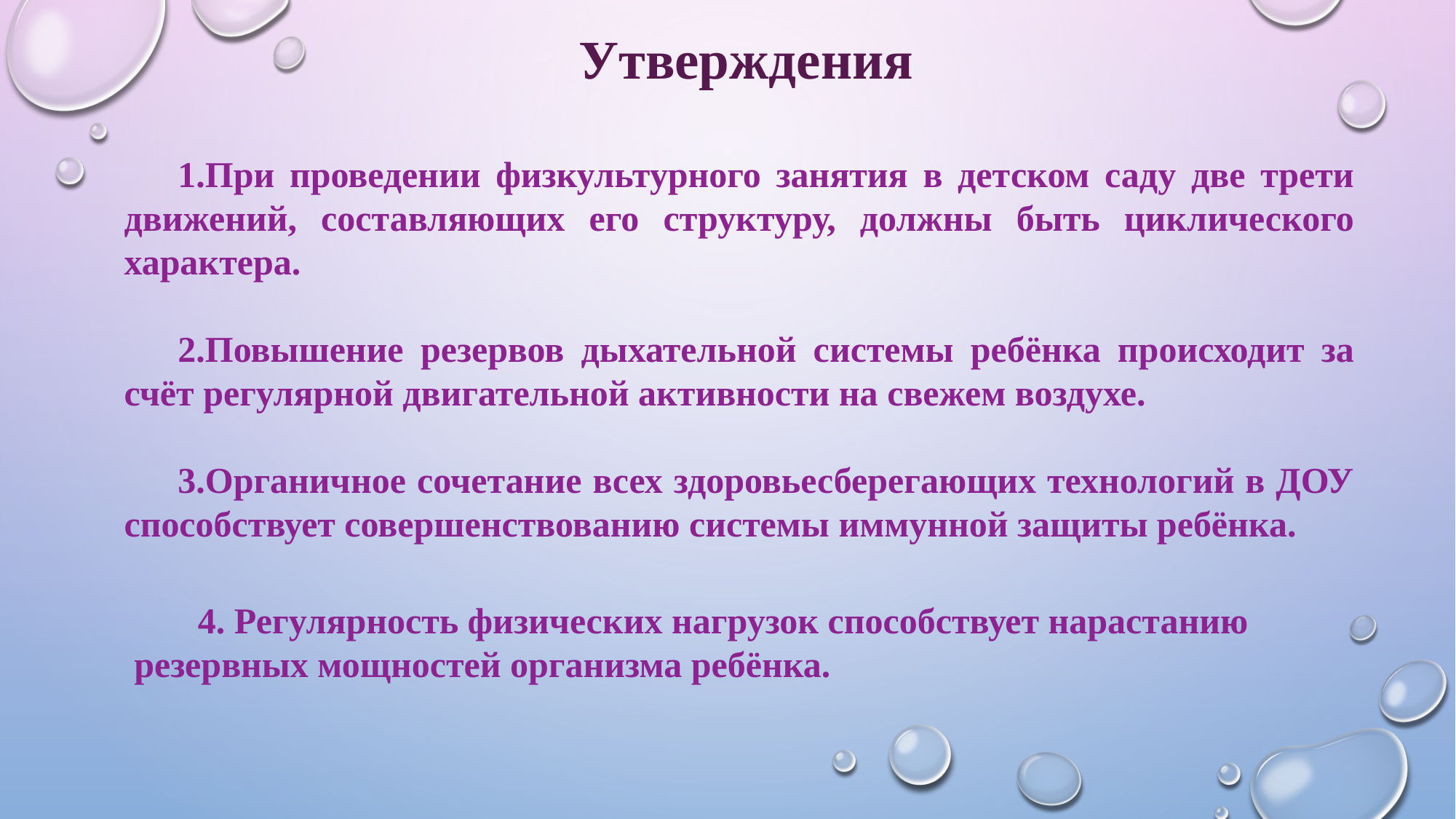

Утверждения
1.При проведении физкультурного занятия в детском саду две трети движений, составляющих его структуру, должны быть циклического характера.

2.Повышение резервов дыхательной системы ребёнка происходит за счёт регулярной двигательной активности на свежем воздухе.

3.Органичное сочетание всех здоровьесберегающих технологий в ДОУ способствует совершенствованию системы иммунной защиты ребёнка.
       4. Регулярность физических нагрузок способствует нарастанию резервных мощностей организма ребёнка.